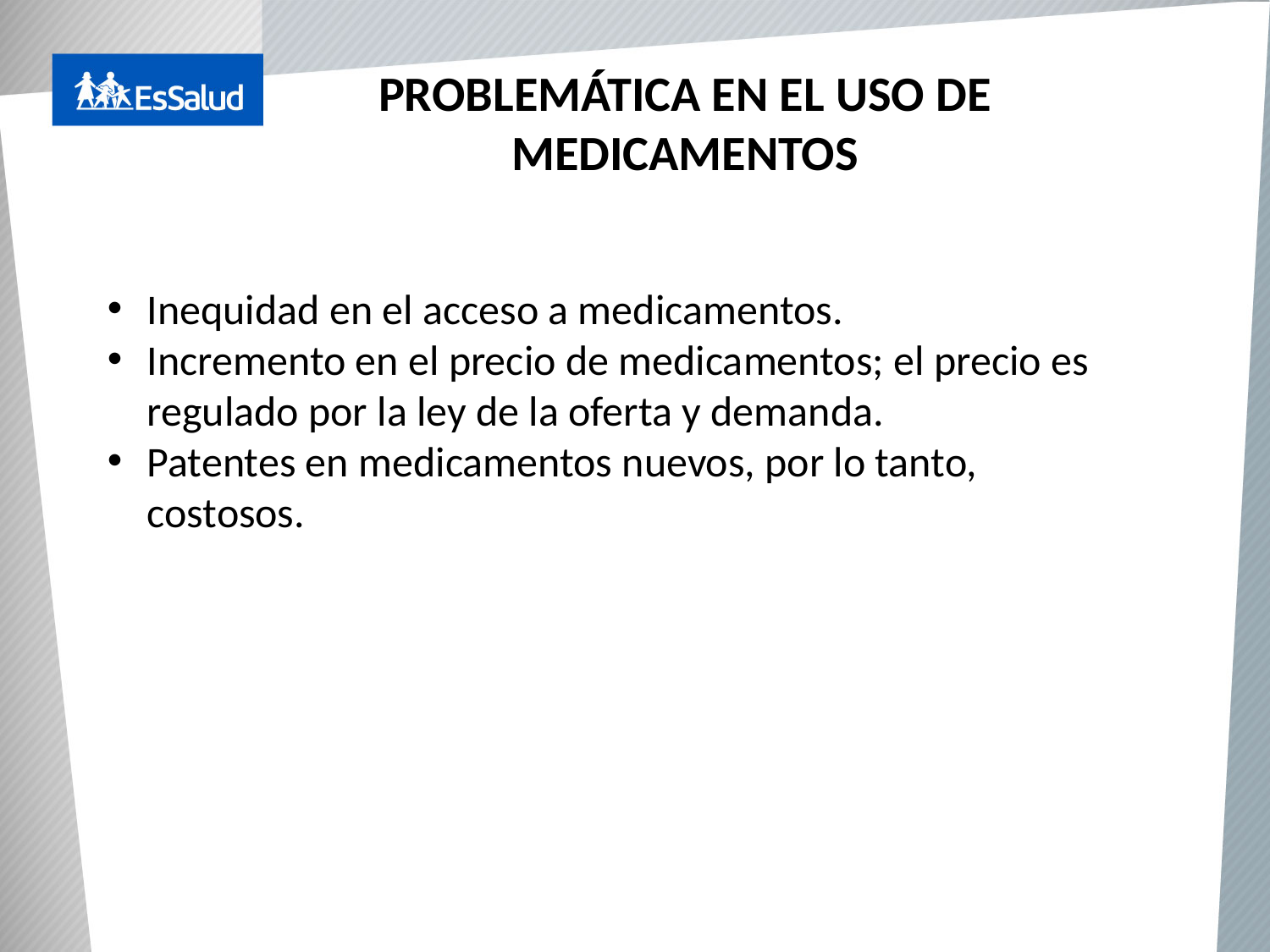

# PROBLEMÁTICA EN EL USO DE MEDICAMENTOS
Inequidad en el acceso a medicamentos.
Incremento en el precio de medicamentos; el precio es regulado por la ley de la oferta y demanda.
Patentes en medicamentos nuevos, por lo tanto, costosos.